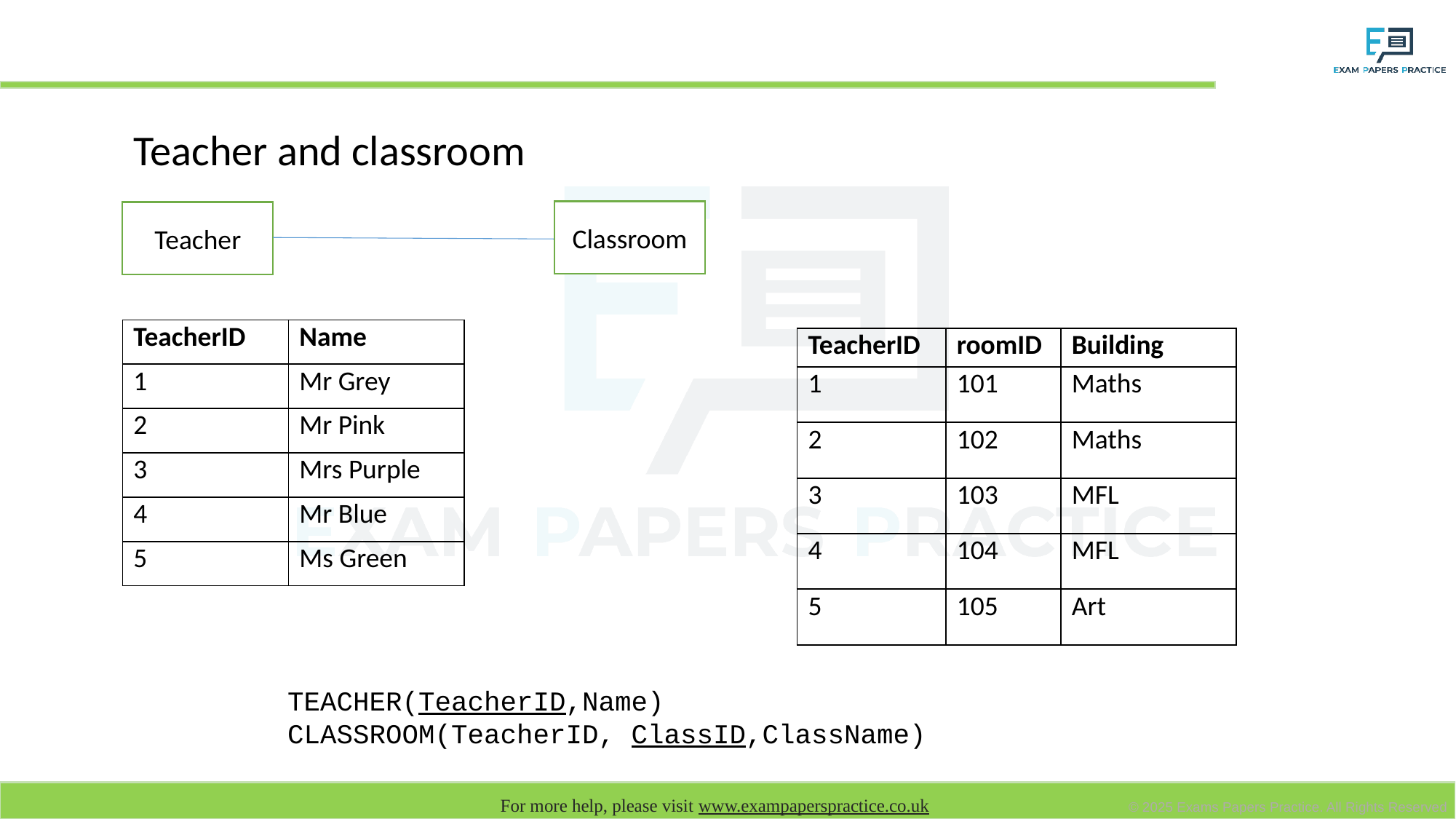

# One-to-one relationship
Teacher and classroom
Classroom
Teacher
| TeacherID | Name |
| --- | --- |
| 1 | Mr Grey |
| 2 | Mr Pink |
| 3 | Mrs Purple |
| 4 | Mr Blue |
| 5 | Ms Green |
| TeacherID | roomID | Building |
| --- | --- | --- |
| 1 | 101 | Maths |
| 2 | 102 | Maths |
| 3 | 103 | MFL |
| 4 | 104 | MFL |
| 5 | 105 | Art |
TEACHER(TeacherID,Name)
CLASSROOM(TeacherID, ClassID,ClassName)